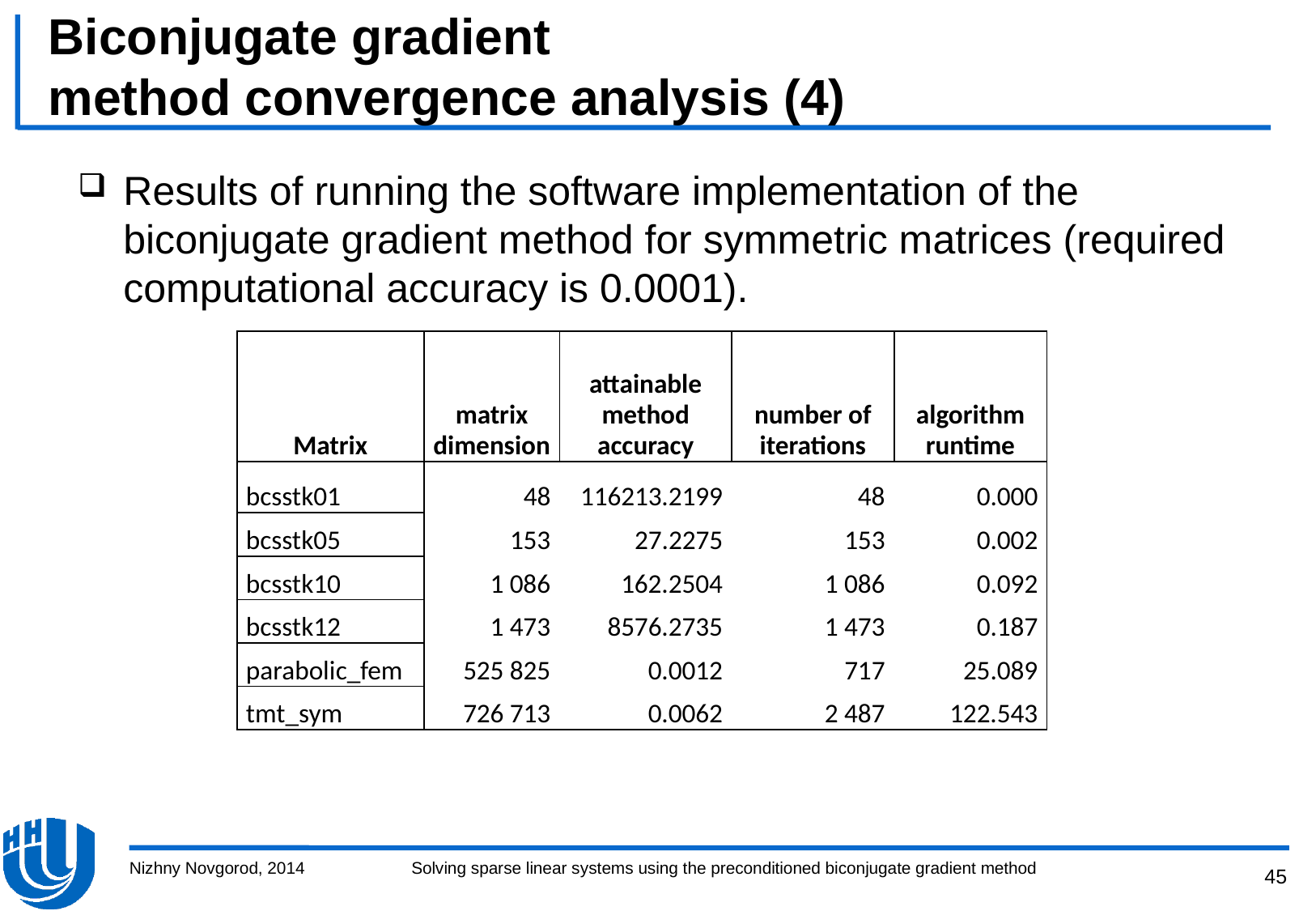

# Biconjugate gradient method convergence analysis (4)
Results of running the software implementation of the biconjugate gradient method for symmetric matrices (required computational accuracy is 0.0001).
| Matrix | matrix dimension | attainable method accuracy | number of iterations | algorithm runtime |
| --- | --- | --- | --- | --- |
| bcsstk01 | 48 | 116213.2199 | 48 | 0.000 |
| bcsstk05 | 153 | 27.2275 | 153 | 0.002 |
| bcsstk10 | 1 086 | 162.2504 | 1 086 | 0.092 |
| bcsstk12 | 1 473 | 8576.2735 | 1 473 | 0.187 |
| parabolic\_fem | 525 825 | 0.0012 | 717 | 25.089 |
| tmt\_sym | 726 713 | 0.0062 | 2 487 | 122.543 |
Nizhny Novgorod, 2014
Solving sparse linear systems using the preconditioned biconjugate gradient method